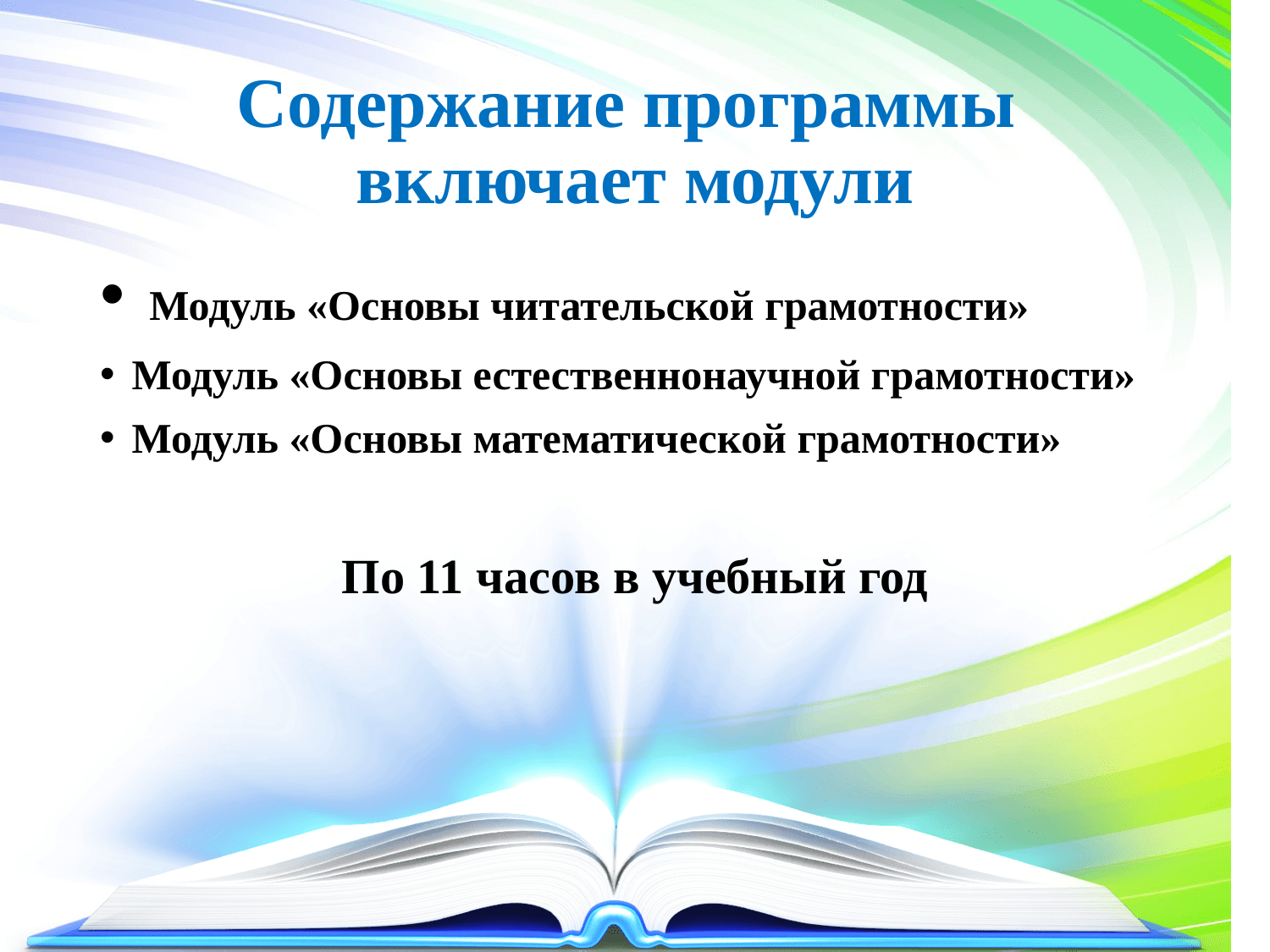

# Содержание программы  включает модули
 Модуль «Основы читательской грамотности»
Модуль «Основы естественнонаучной грамотности»
Модуль «Основы математической грамотности»

По 11 часов в учебный год